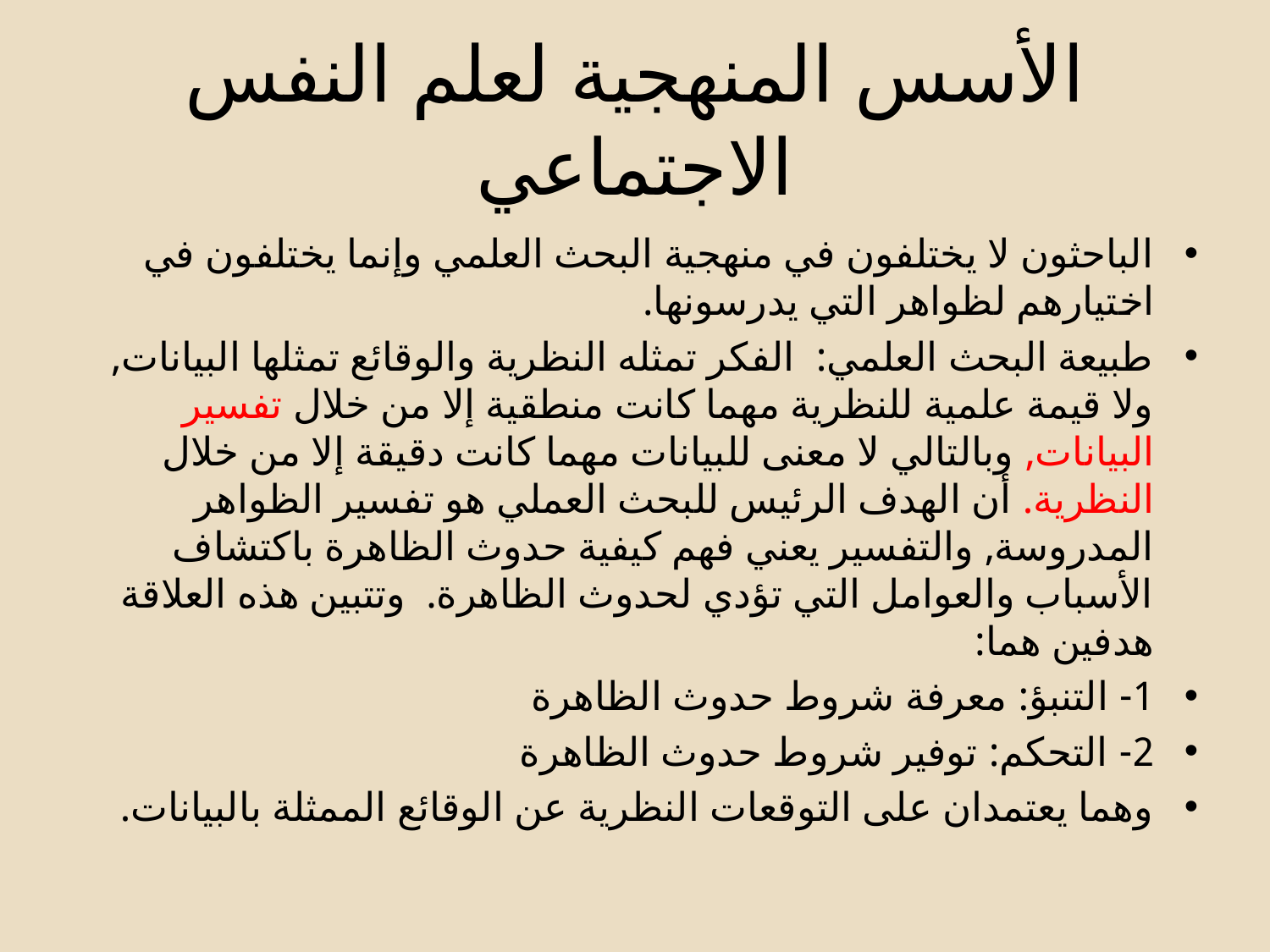

# الأسس المنهجية لعلم النفس الاجتماعي
الباحثون لا يختلفون في منهجية البحث العلمي وإنما يختلفون في اختيارهم لظواهر التي يدرسونها.
طبيعة البحث العلمي:  الفكر تمثله النظرية والوقائع تمثلها البيانات, ولا قيمة علمية للنظرية مهما كانت منطقية إلا من خلال تفسير البيانات, وبالتالي لا معنى للبيانات مهما كانت دقيقة إلا من خلال النظرية. أن الهدف الرئيس للبحث العملي هو تفسير الظواهر المدروسة, والتفسير يعني فهم كيفية حدوث الظاهرة باكتشاف الأسباب والعوامل التي تؤدي لحدوث الظاهرة.  وتتبين هذه العلاقة هدفين هما:
1- التنبؤ: معرفة شروط حدوث الظاهرة
2- التحكم: توفير شروط حدوث الظاهرة
وهما يعتمدان على التوقعات النظرية عن الوقائع الممثلة بالبيانات.